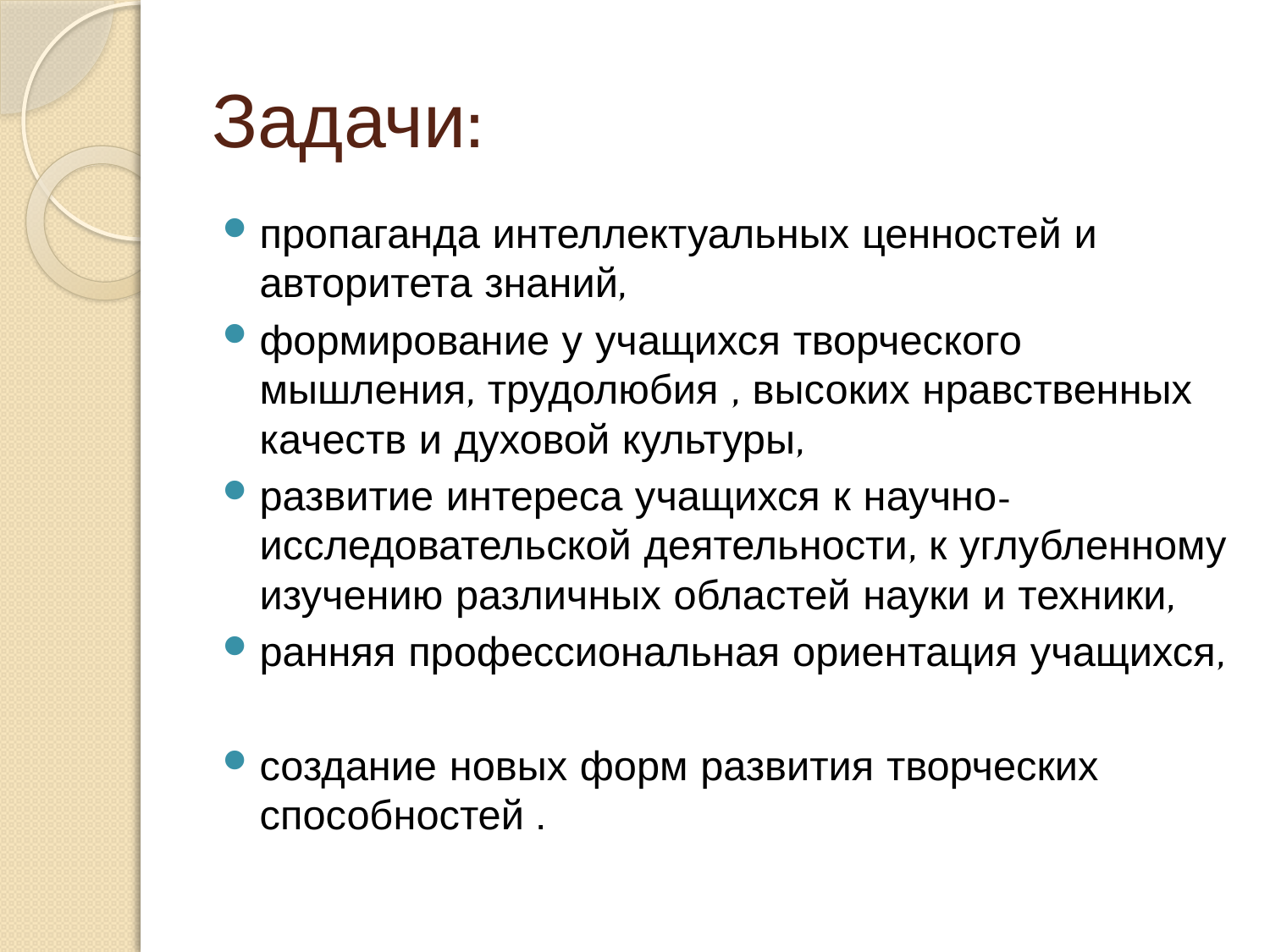

# Задачи:
пропаганда интеллектуальных ценностей и авторитета знаний,
формирование у учащихся творческого мышления, трудолюбия , высоких нравственных качеств и духовой культуры,
развитие интереса учащихся к научно-исследовательской деятельности, к углубленному изучению различных областей науки и техники,
ранняя профессиональная ориентация учащихся,

создание новых форм развития творческих способностей .